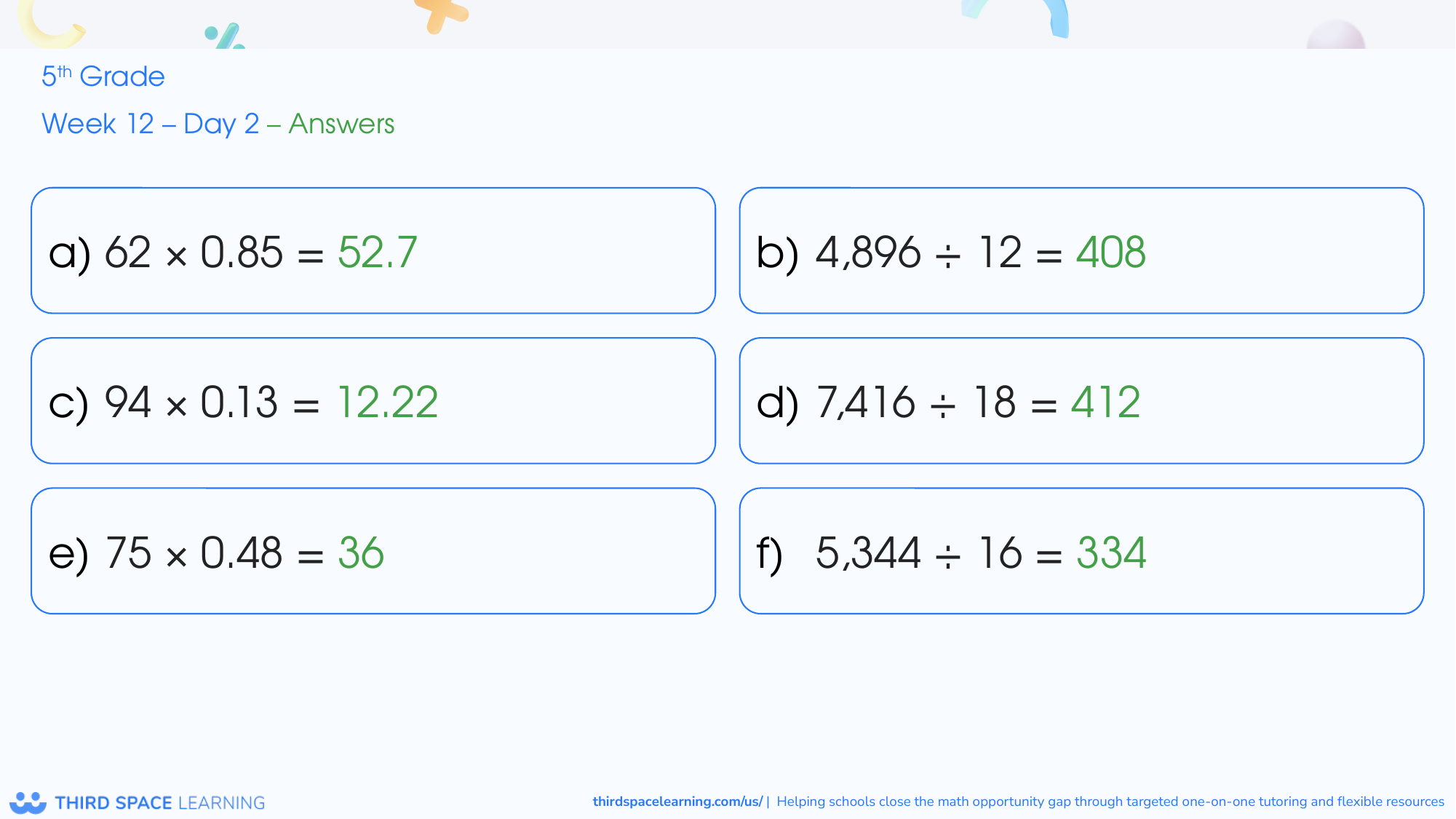

5th Grade
Week 12 – Day 2 – Answers
62 × 0.85 = 52.7
4,896 ÷ 12 = 408
94 × 0.13 = 12.22
7,416 ÷ 18 = 412
75 × 0.48 = 36
5,344 ÷ 16 = 334